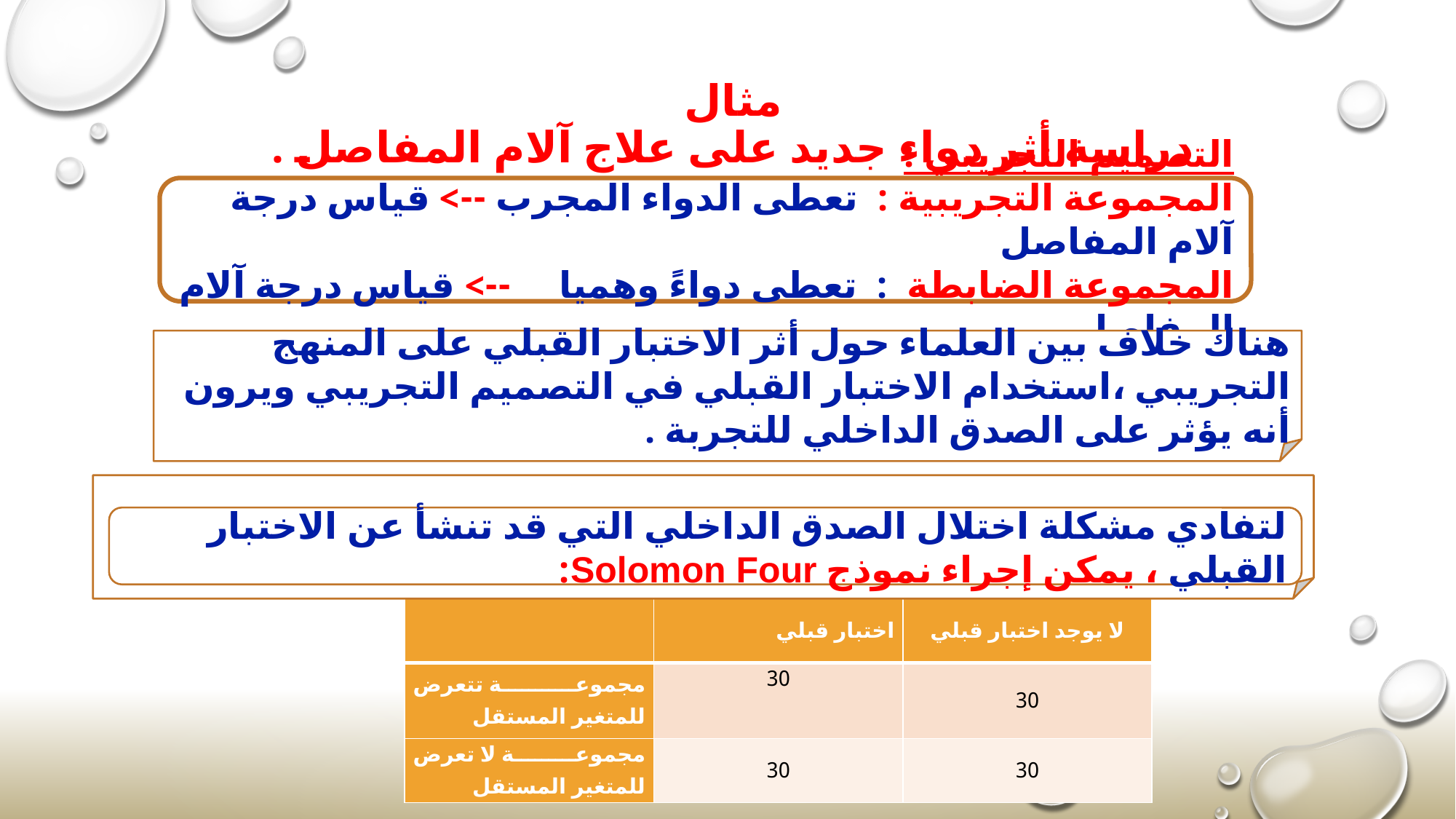

# مثال دراسة أثر دواء جديد على علاج آلام المفاصل .
التصميم التجريبي :
المجموعة التجريبية :  تعطى الدواء المجرب --> قياس درجة آلام المفاصل
المجموعة الضابطة  :  تعطى دواءً وهميا     --> قياس درجة آلام المفاصل
هناك خلاف بين العلماء حول أثر الاختبار القبلي على المنهج التجريبي ،استخدام الاختبار القبلي في التصميم التجريبي ويرون أنه يؤثر على الصدق الداخلي للتجربة .

لتفادي مشكلة اختلال الصدق الداخلي التي قد تنشأ عن الاختبار القبلي ، يمكن إجراء نموذج Solomon Four:

|  | اختبار قبلي | لا يوجد اختبار قبلي |
| --- | --- | --- |
| مجموعة تتعرض للمتغير المستقل | 30 | 30 |
| مجموعة لا تعرض للمتغير المستقل | 30 | 30 |